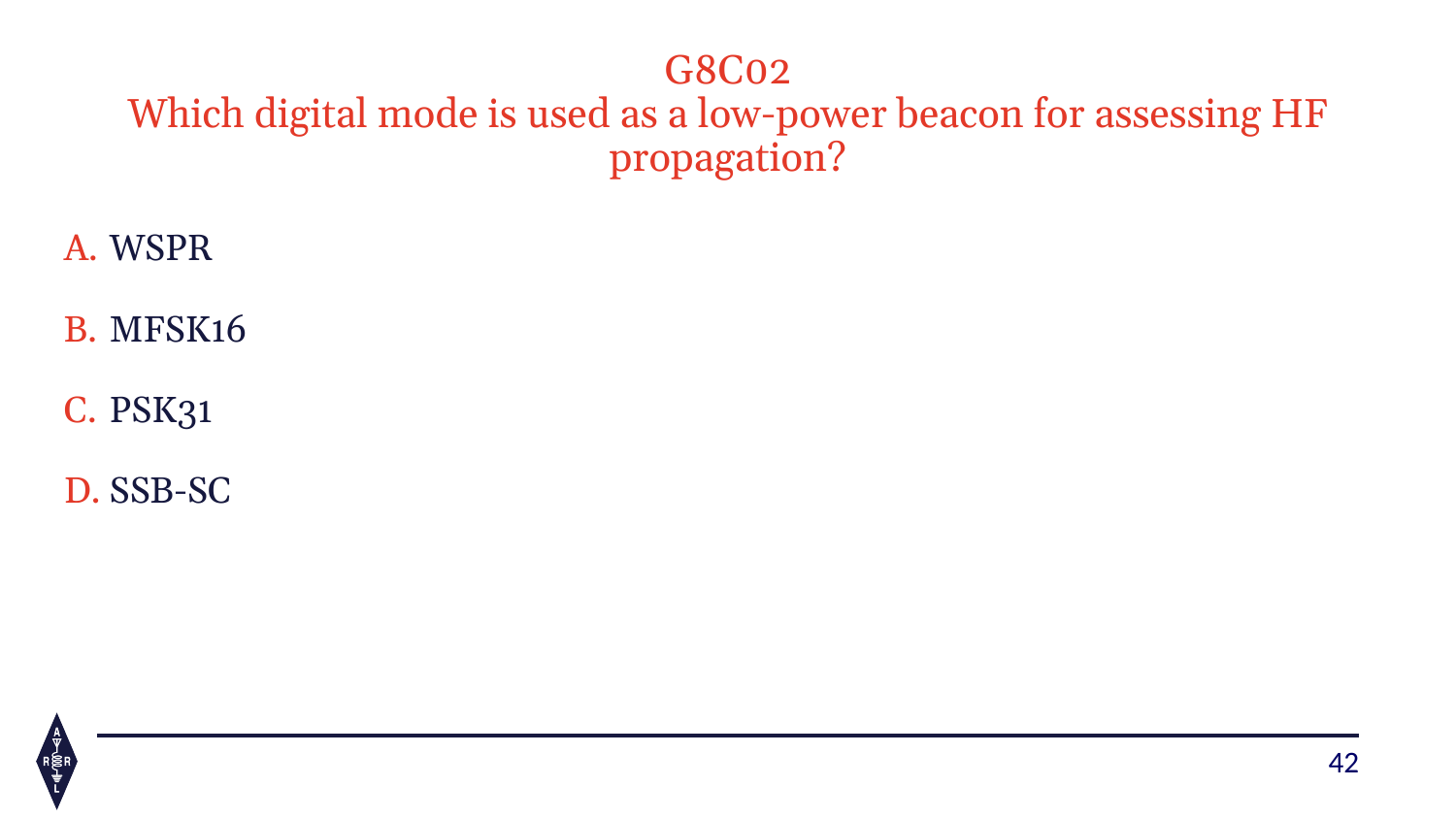

# G8C02 Which digital mode is used as a low-power beacon for assessing HF propagation?
WSPR
MFSK16
PSK31
SSB-SC
42